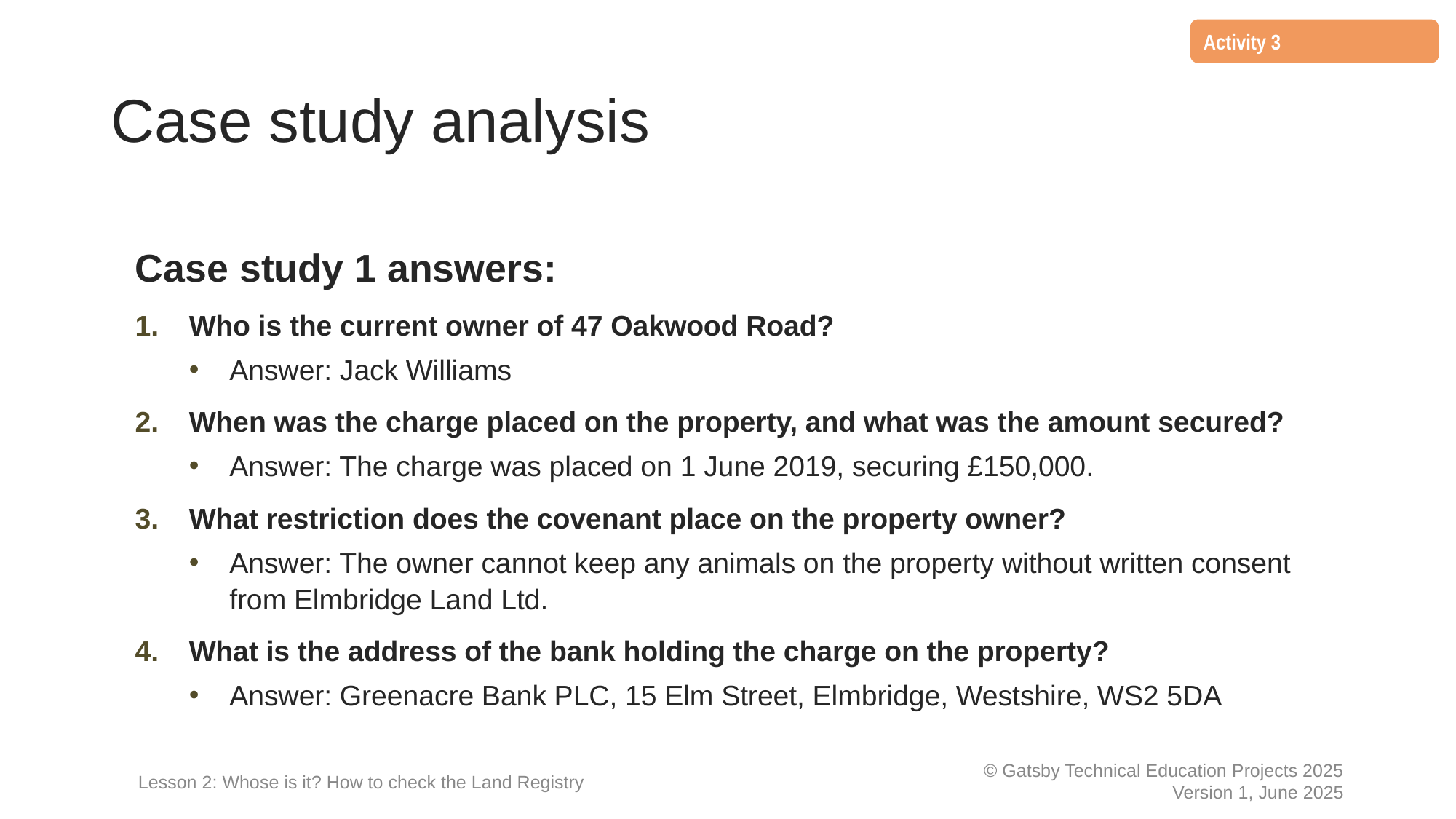

Activity 3
# Case study analysis
Case study 1 answers:
Who is the current owner of 47 Oakwood Road?
Answer: Jack Williams
When was the charge placed on the property, and what was the amount secured?
Answer: The charge was placed on 1 June 2019, securing £150,000.
What restriction does the covenant place on the property owner?
Answer: The owner cannot keep any animals on the property without written consent from Elmbridge Land Ltd.
What is the address of the bank holding the charge on the property?
Answer: Greenacre Bank PLC, 15 Elm Street, Elmbridge, Westshire, WS2 5DA

Lesson 2: Whose is it? How to check the Land Registry